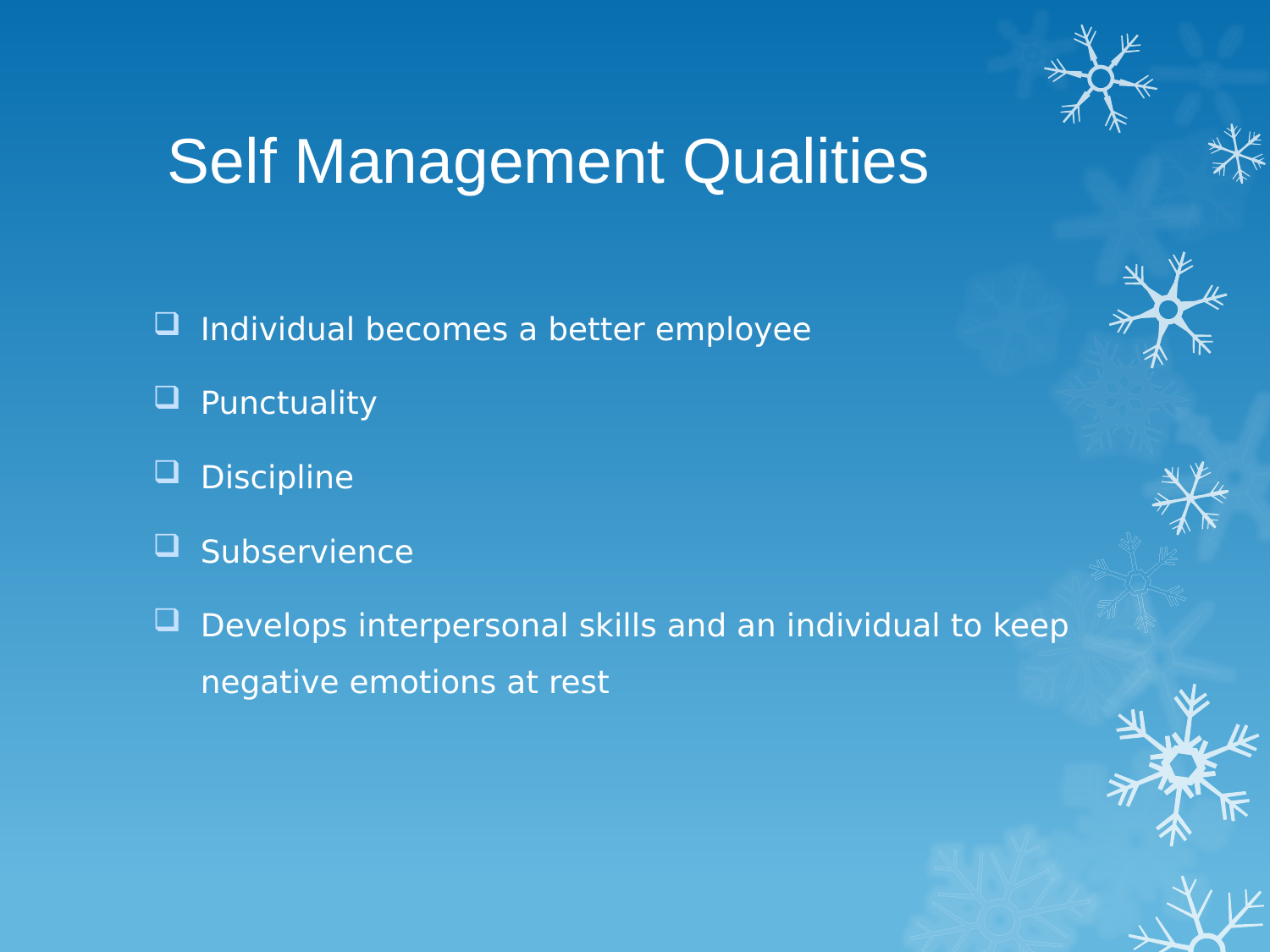

# Self Management Qualities
Individual becomes a better employee
Punctuality
Discipline
Subservience
Develops interpersonal skills and an individual to keep negative emotions at rest